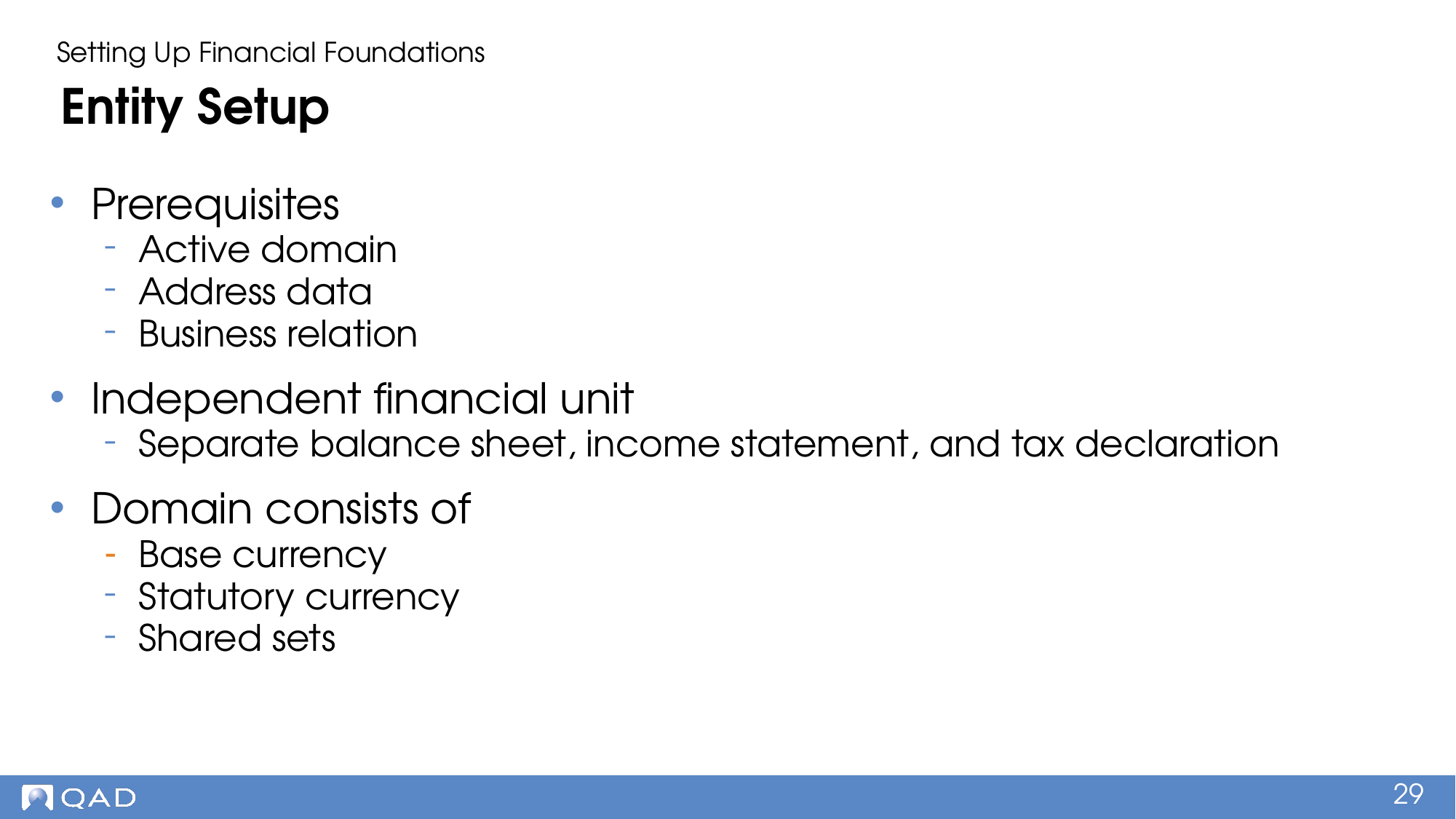

Setting Up Financial Foundations
# Entity Setup
Prerequisites
Active domain
Address data
Business relation
Independent financial unit
Separate balance sheet, income statement, and tax declaration
Domain consists of
Base currency
Statutory currency
Shared sets

29